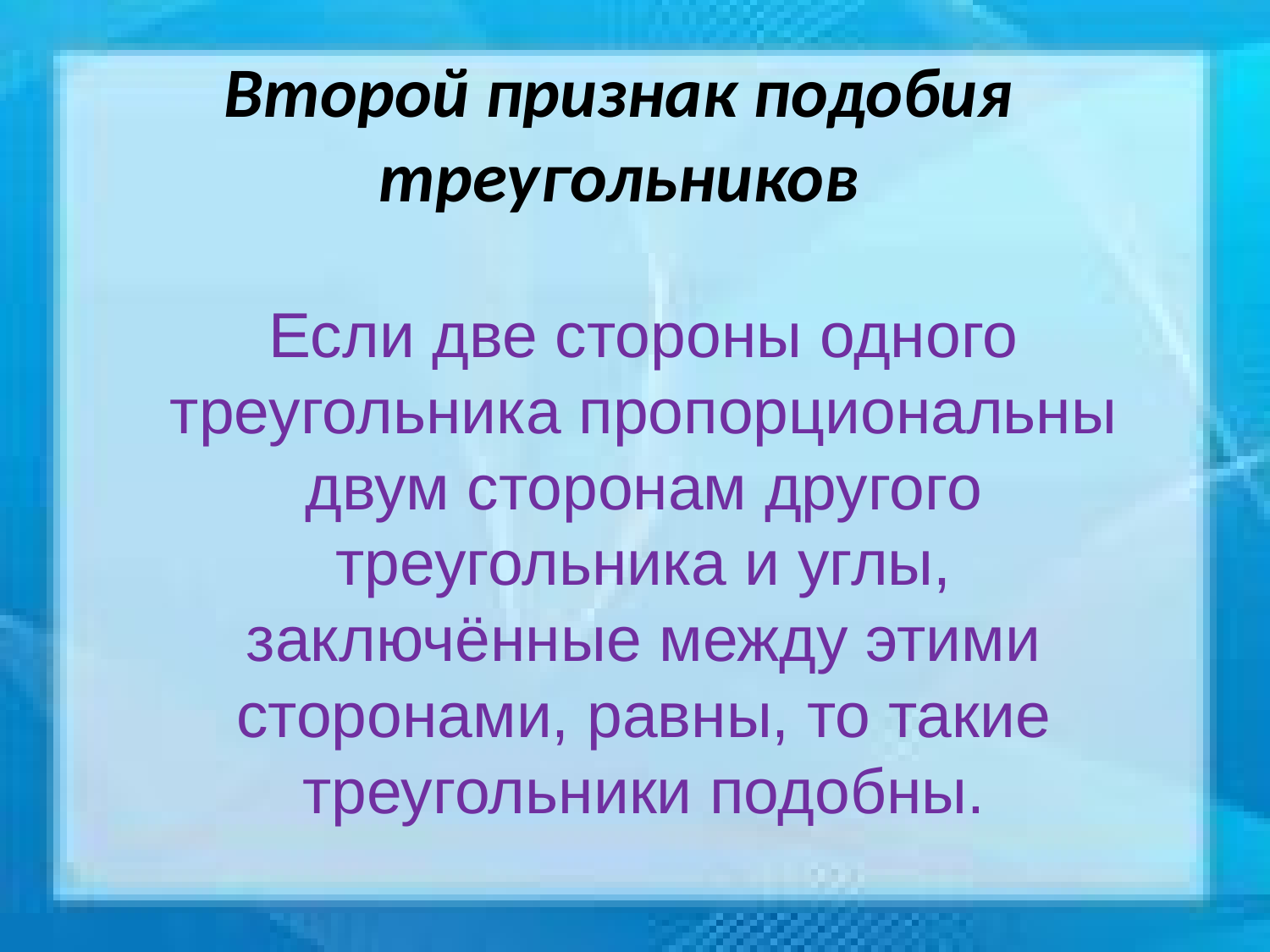

# Второй признак подобия треугольников
Если две стороны одного треугольника пропорциональны двум сторонам другого треугольника и углы, заключённые между этими сторонами, равны, то такие треугольники подобны.